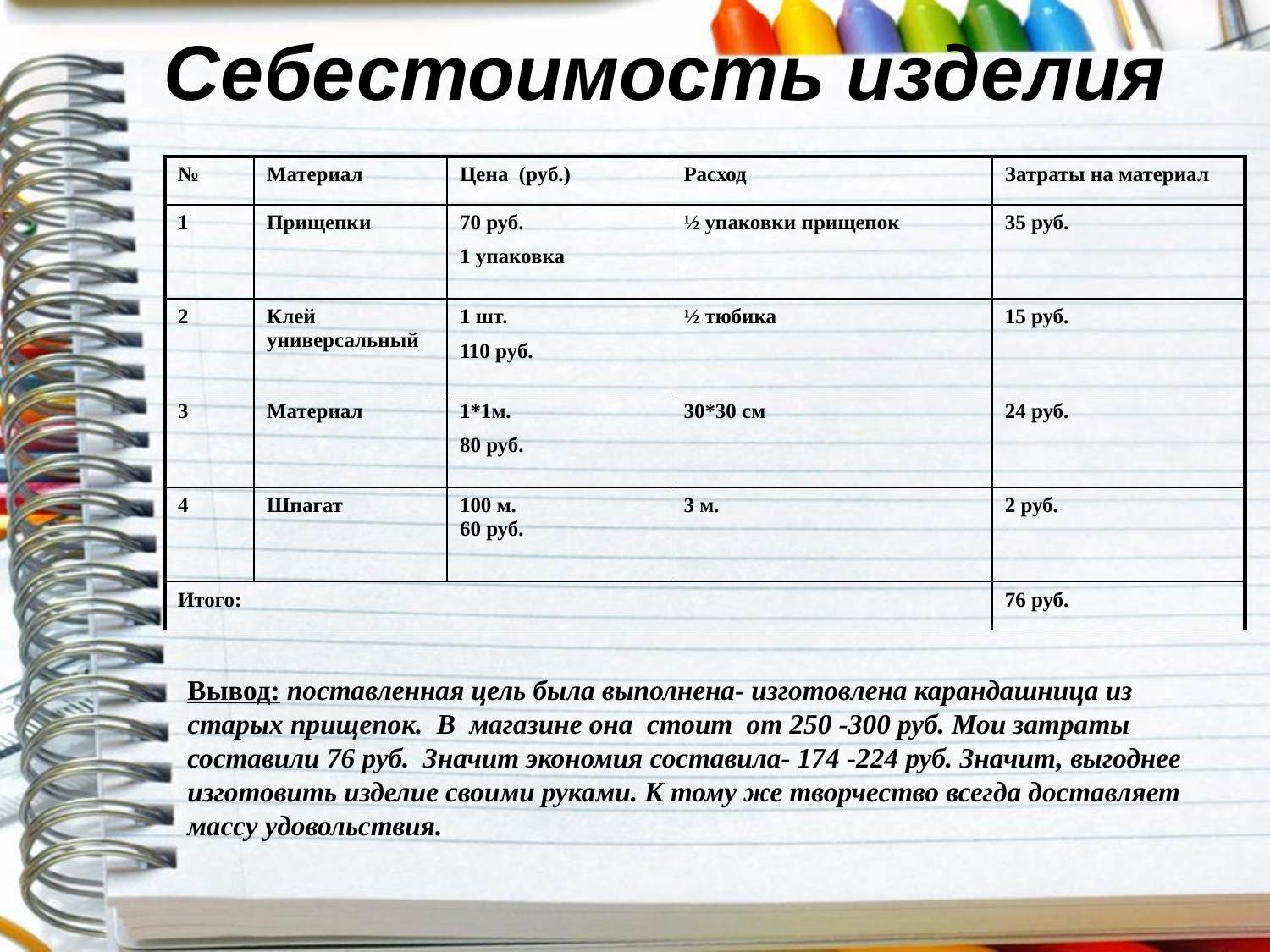

# Себестоимость изделия
| № | Материал | Цена (руб.) | Расход | Затраты на материал |
| --- | --- | --- | --- | --- |
| 1 | Прищепки | 70 руб. 1 упаковка | ½ упаковки прищепок | 35 руб. |
| 2 | Клей универсальный | 1 шт. 110 руб. | ½ тюбика | 15 руб. |
| 3 | Материал | 1\*1м. 80 руб. | 30\*30 см | 24 руб. |
| 4 | Шпагат | 100 м. 60 руб. | 3 м. | 2 руб. |
| Итого: |  |  |  | 76 руб. |
Вывод: поставленная цель была выполнена- изготовлена карандашница из старых прищепок.  В  магазине она  стоит  от 250 -300 руб. Мои затраты составили 76 руб.  Значит экономия составила- 174 -224 руб. Значит, выгоднее изготовить изделие своими руками. К тому же творчество всегда доставляет  массу удовольствия.